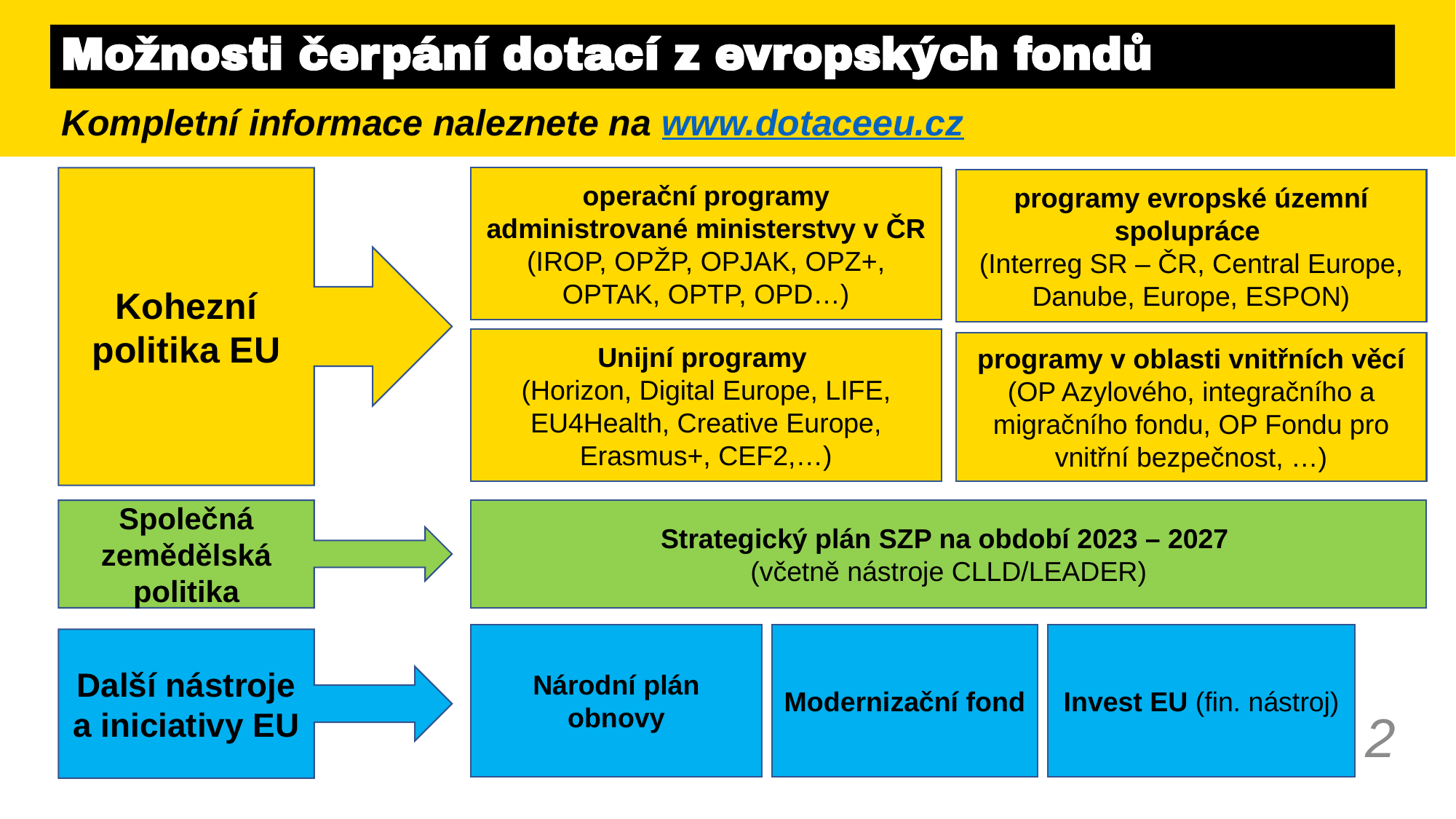

# Možnosti čerpání dotací z evropských fondů
Kompletní informace naleznete na www.dotaceeu.cz
operační programy administrované ministerstvy v ČR (IROP, OPŽP, OPJAK, OPZ+, OPTAK, OPTP, OPD…)
Kohezní politika EU
programy evropské územní spolupráce
(Interreg SR – ČR, Central Europe, Danube, Europe, ESPON)
Unijní programy
(Horizon, Digital Europe, LIFE, EU4Health, Creative Europe, Erasmus+, CEF2,…)
programy v oblasti vnitřních věcí (OP Azylového, integračního a migračního fondu, OP Fondu pro vnitřní bezpečnost, …)
Společná zemědělská politika
Strategický plán SZP na období 2023 – 2027
(včetně nástroje CLLD/LEADER)
Národní plán obnovy
Modernizační fond
Invest EU (fin. nástroj)
Další nástroje a iniciativy EU
2